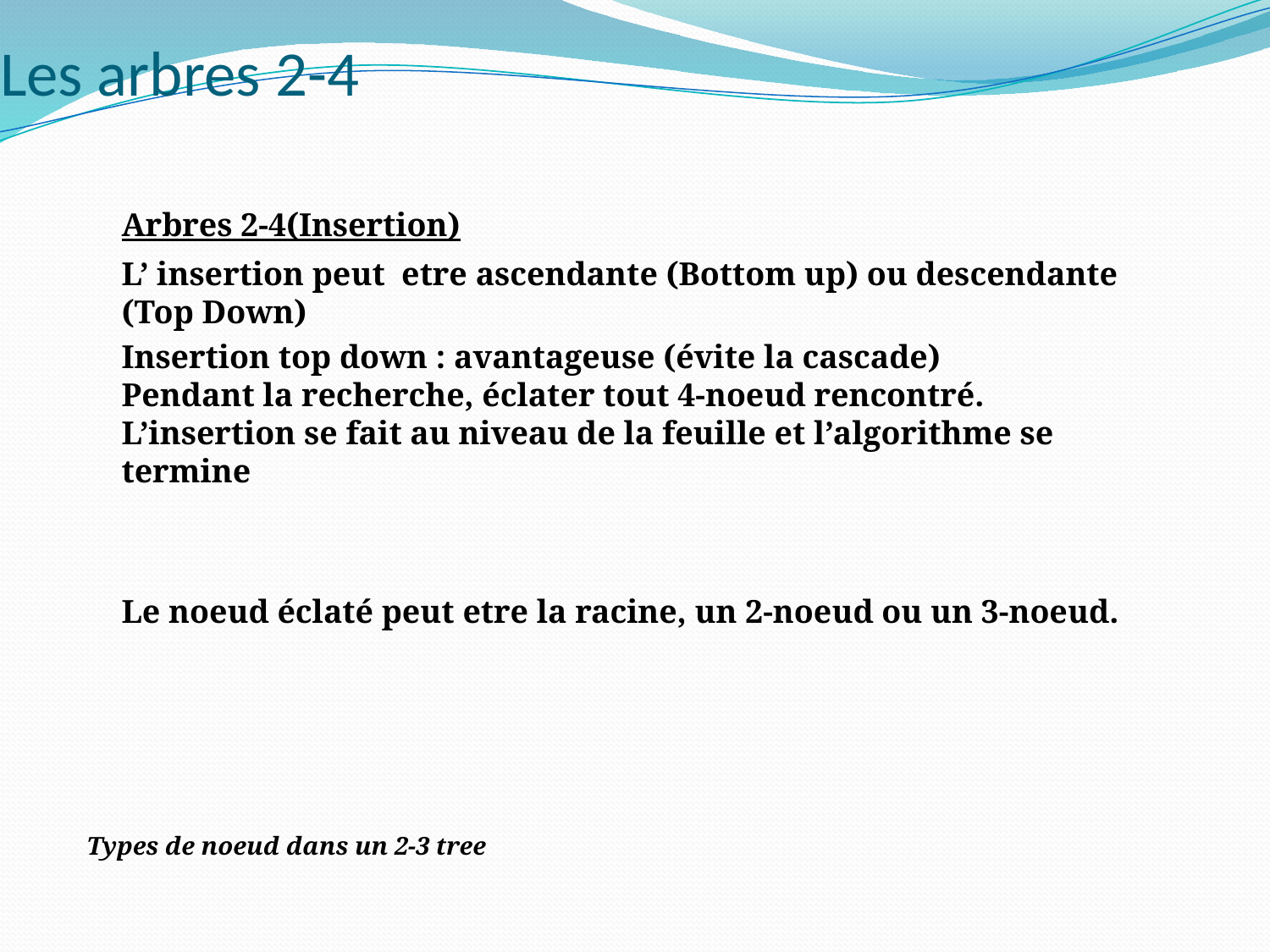

# Les arbres 2-4

Arbres 2-4(Insertion)
L’ insertion peut  etre ascendante (Bottom up) ou descendante (Top Down)
Insertion top down : avantageuse (évite la cascade)
Pendant la recherche, éclater tout 4-noeud rencontré.
L’insertion se fait au niveau de la feuille et l’algorithme se termine
Le noeud éclaté peut etre la racine, un 2-noeud ou un 3-noeud.
Types de noeud dans un 2-3 tree